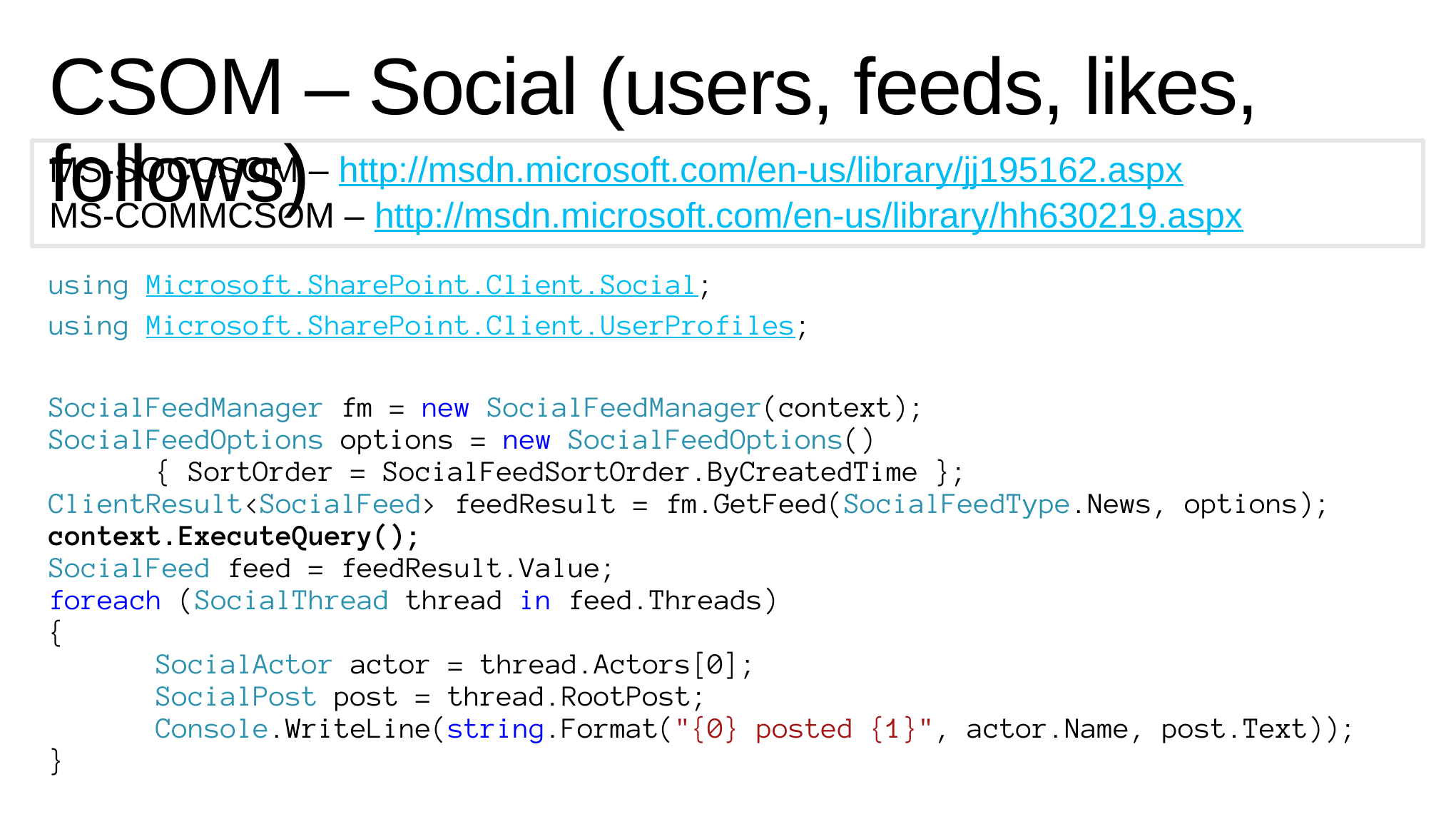

# CSOM – Social (users, feeds, likes, follows)
MS-SOCCSOM – http://msdn.microsoft.com/en-us/library/jj195162.aspx
MS-COMMCSOM – http://msdn.microsoft.com/en-us/library/hh630219.aspx
using Microsoft.SharePoint.Client.Social;
using Microsoft.SharePoint.Client.UserProfiles;

SocialFeedManager fm = new SocialFeedManager(context);
SocialFeedOptions options = new SocialFeedOptions()
	{ SortOrder = SocialFeedSortOrder.ByCreatedTime };
ClientResult<SocialFeed> feedResult = fm.GetFeed(SocialFeedType.News, options);
context.ExecuteQuery();
SocialFeed feed = feedResult.Value;
foreach (SocialThread thread in feed.Threads)
{
	SocialActor actor = thread.Actors[0];
	SocialPost post = thread.RootPost;
	Console.WriteLine(string.Format("{0} posted {1}", actor.Name, post.Text));
}